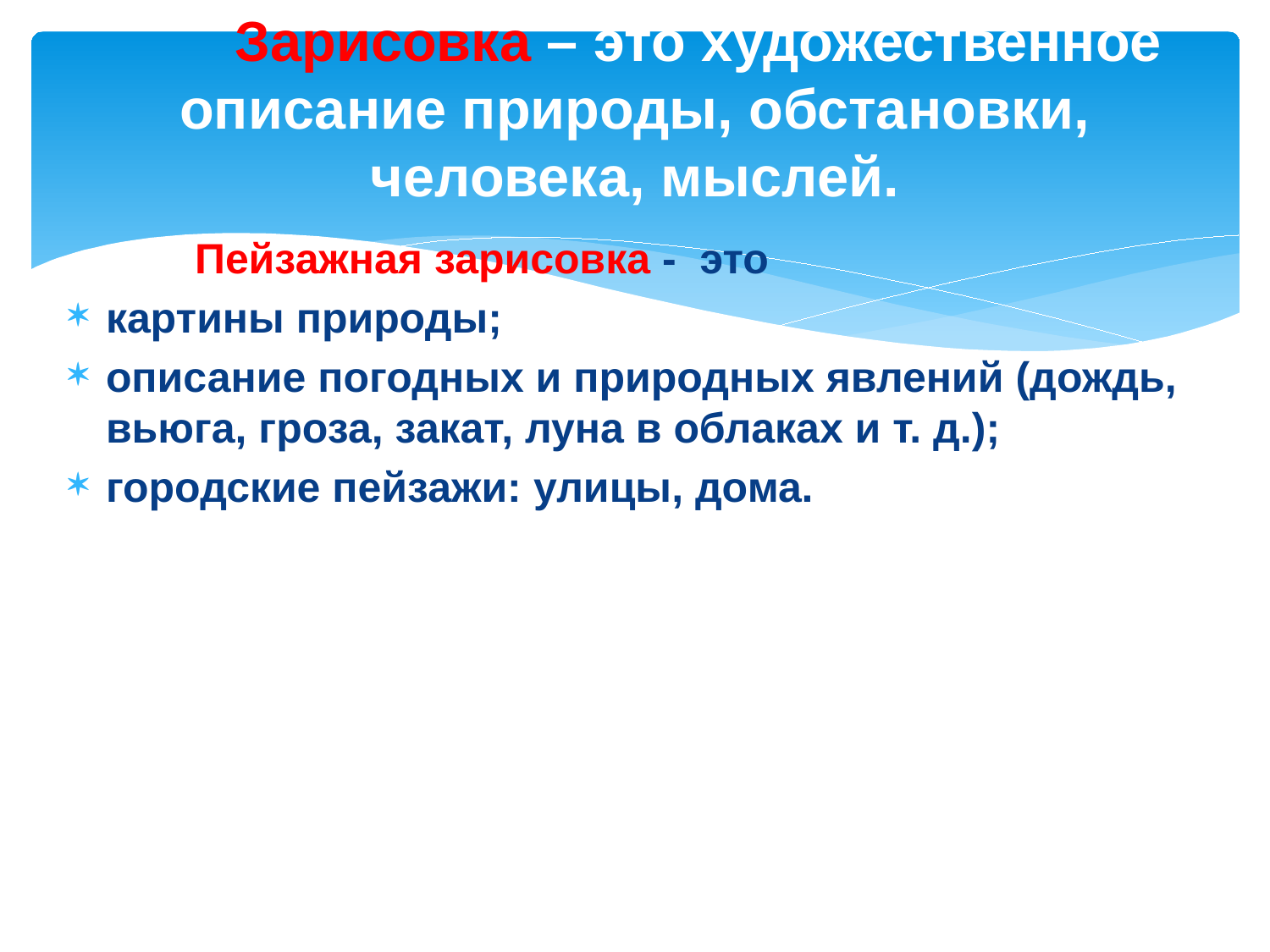

# Зарисовка – это художественное описание природы, обстановки, человека, мыслей.

	Пейзажная зарисовка -  это
картины природы;
описание погодных и природных явлений (дождь, вьюга, гроза, закат, луна в облаках и т. д.);
городские пейзажи: улицы, дома.